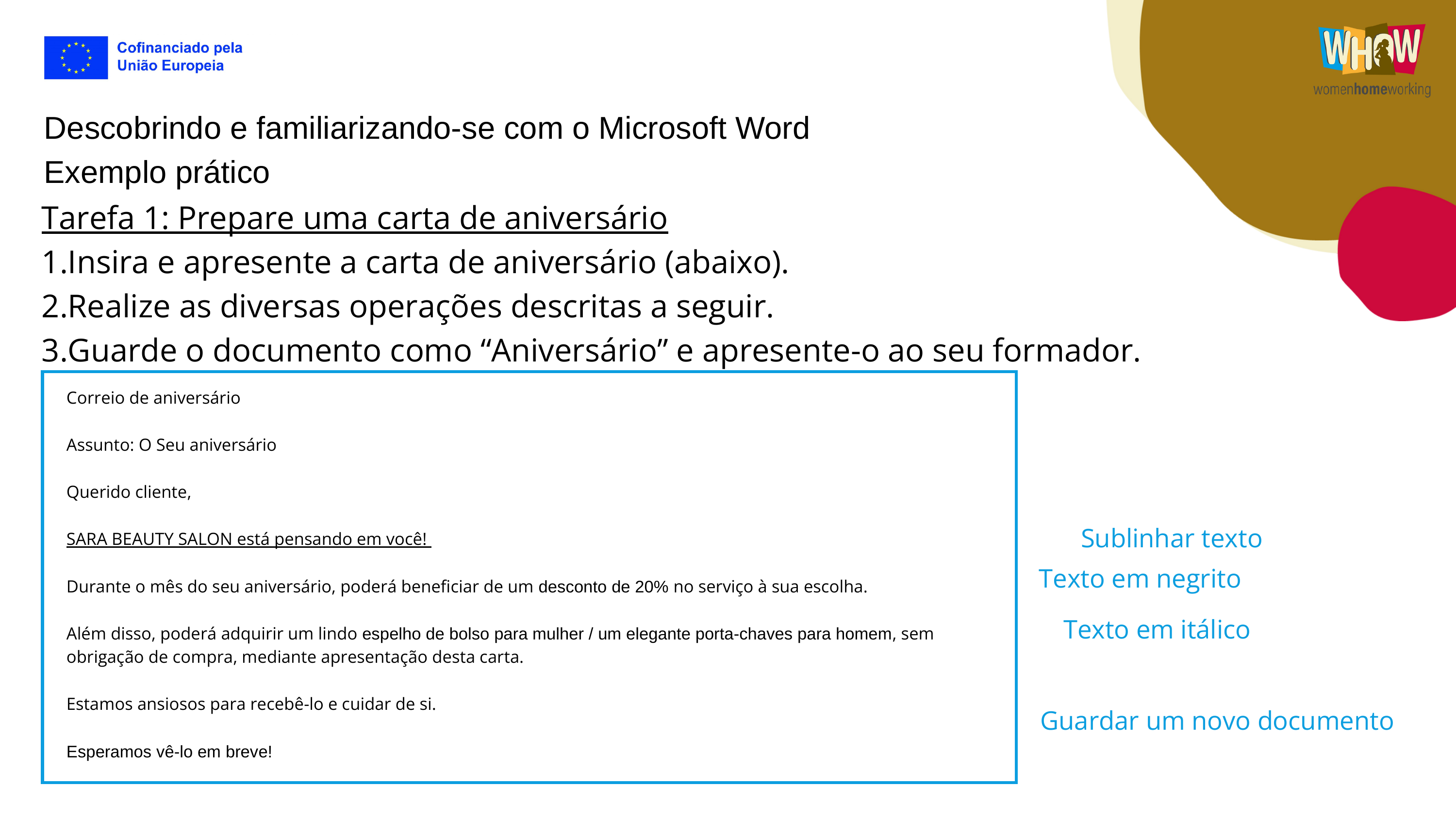

Descobrindo e familiarizando-se com o Microsoft Word
Exemplo prático
Tarefa 1: Prepare uma carta de aniversário
1.Insira e apresente a carta de aniversário (abaixo).
2.Realize as diversas operações descritas a seguir.
3.Guarde o documento como “Aniversário” e apresente-o ao seu formador.

Correio de aniversário

Assunto: O Seu aniversário

Querido cliente,

SARA BEAUTY SALON está pensando em você!

Durante o mês do seu aniversário, poderá beneficiar de um desconto de 20% no serviço à sua escolha.

Além disso, poderá adquirir um lindo espelho de bolso para mulher / um elegante porta-chaves para homem, sem obrigação de compra, mediante apresentação desta carta.

Estamos ansiosos para recebê-lo e cuidar de si.

Esperamos vê-lo em breve!

Sublinhar texto
Texto em negrito
Texto em itálico
Guardar um novo documento